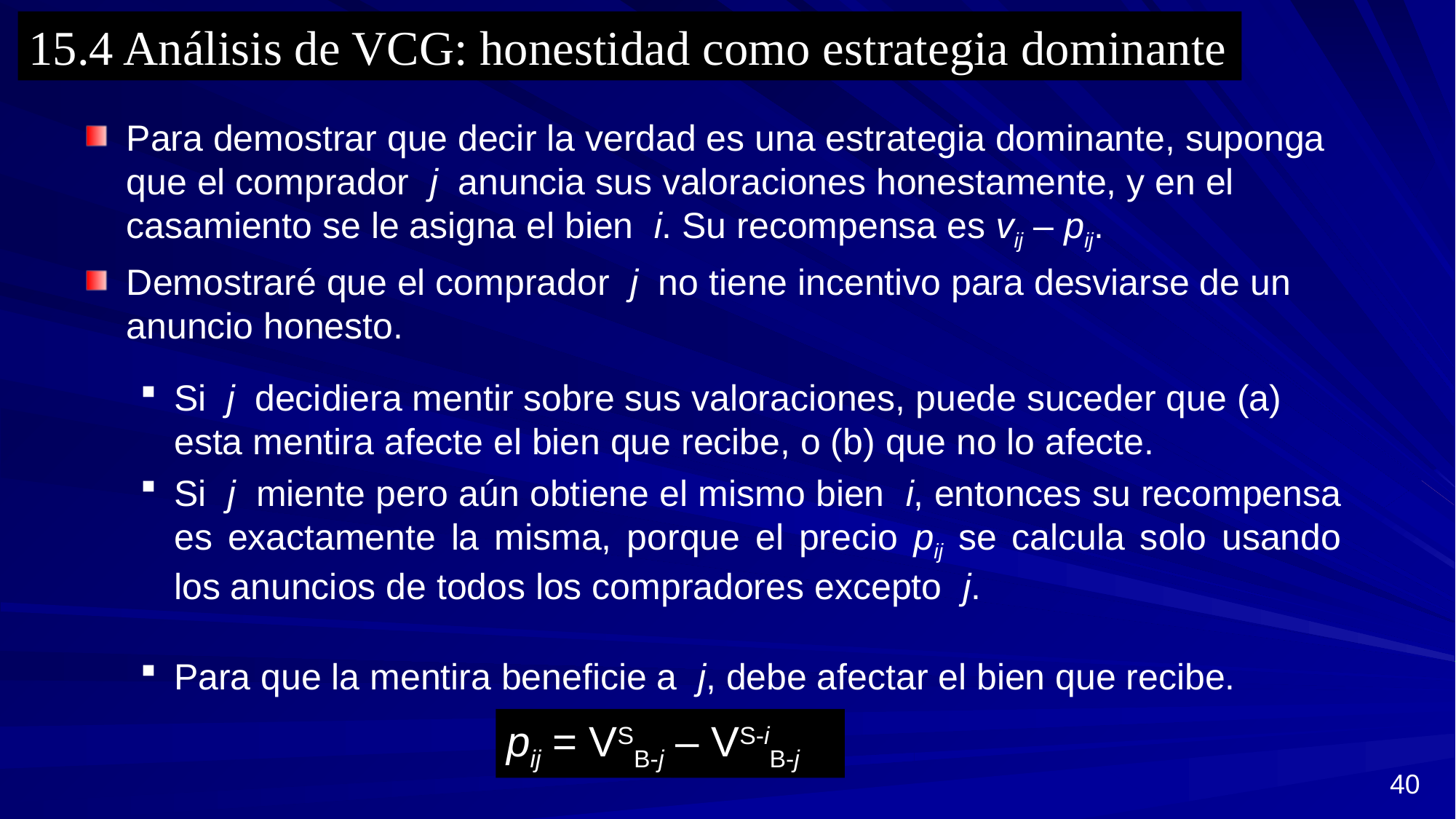

15.4 Análisis de VCG: honestidad como estrategia dominante
Para demostrar que decir la verdad es una estrategia dominante, suponga que el comprador  j  anuncia sus valoraciones honestamente, y en el casamiento se le asigna el bien  i. Su recompensa es vij – pij.
Demostraré que el comprador  j  no tiene incentivo para desviarse de un anuncio honesto.

Si  j  decidiera mentir sobre sus valoraciones, puede suceder que (a) esta mentira afecte el bien que recibe, o (b) que no lo afecte.
Si  j  miente pero aún obtiene el mismo bien  i, entonces su recompensa es exactamente la misma, porque el precio pij se calcula solo usando los anuncios de todos los compradores excepto  j.

Para que la mentira beneficie a  j, debe afectar el bien que recibe.
pij = VSB-j – VS-iB-j
40